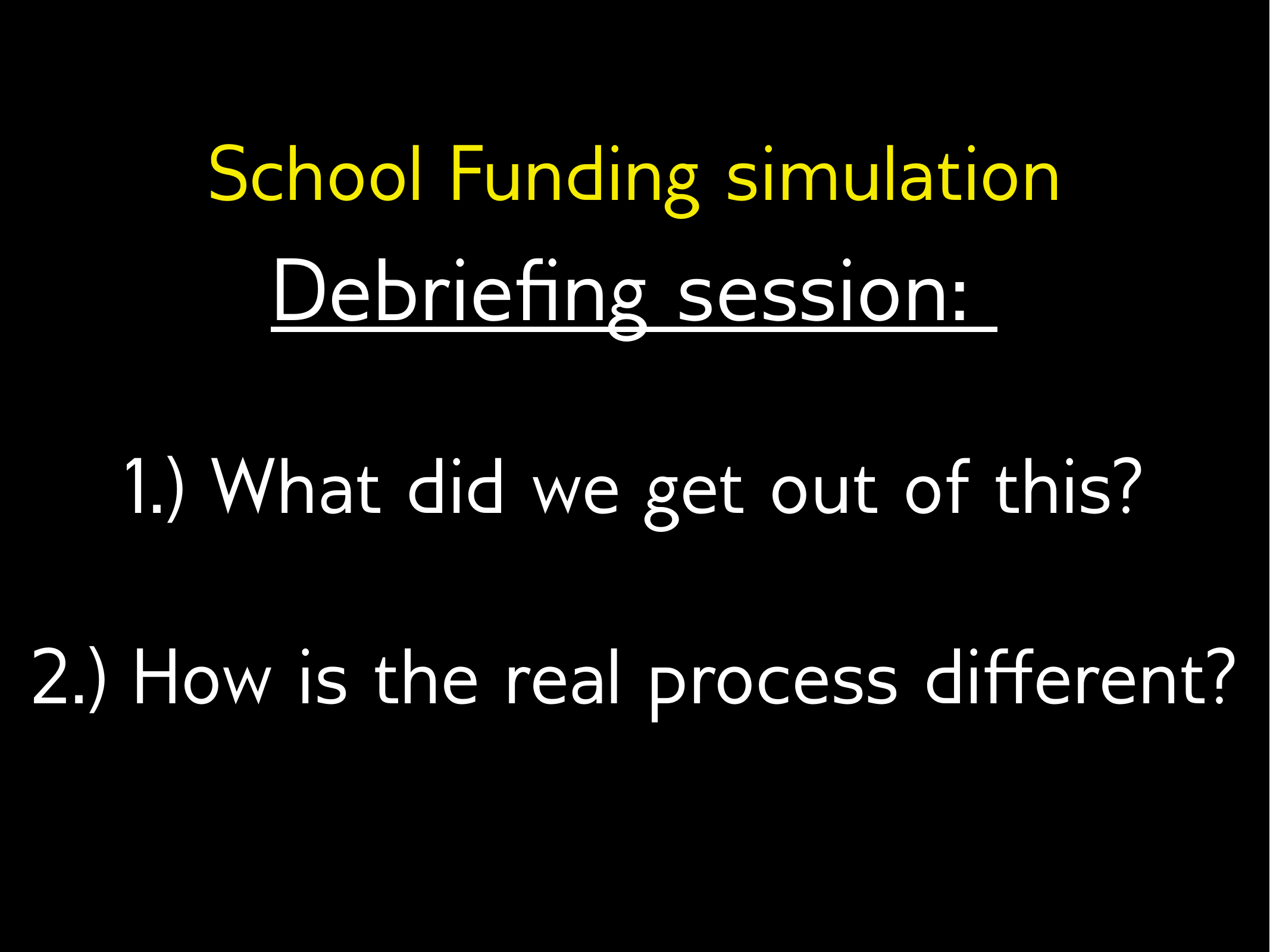

# School Funding simulation
Debriefing session:

1.) What did we get out of this?

2.) How is the real process different?